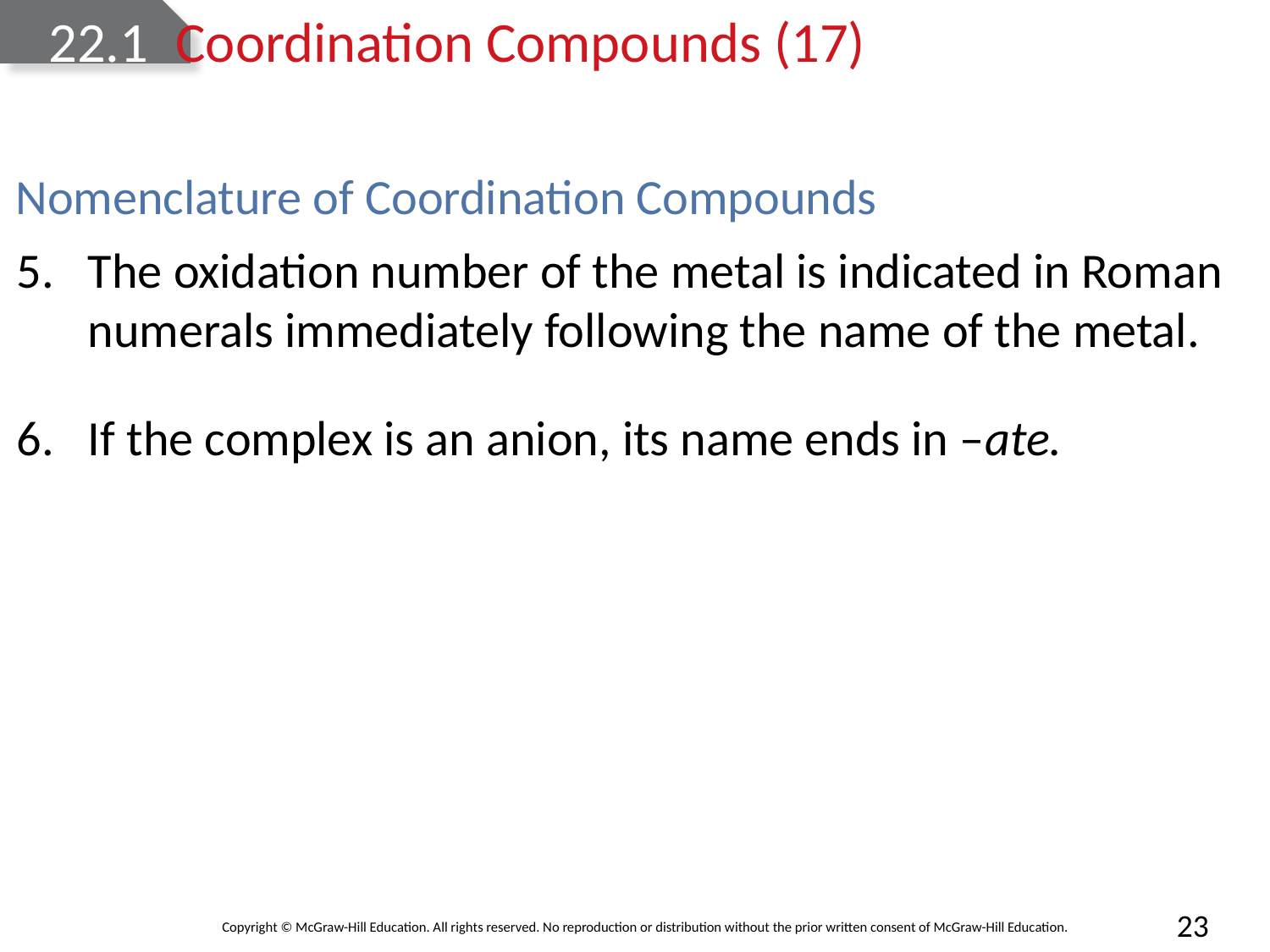

# 22.1	Coordination Compounds (17)
Nomenclature of Coordination Compounds
The oxidation number of the metal is indicated in Roman numerals immediately following the name of the metal.
If the complex is an anion, its name ends in –ate.